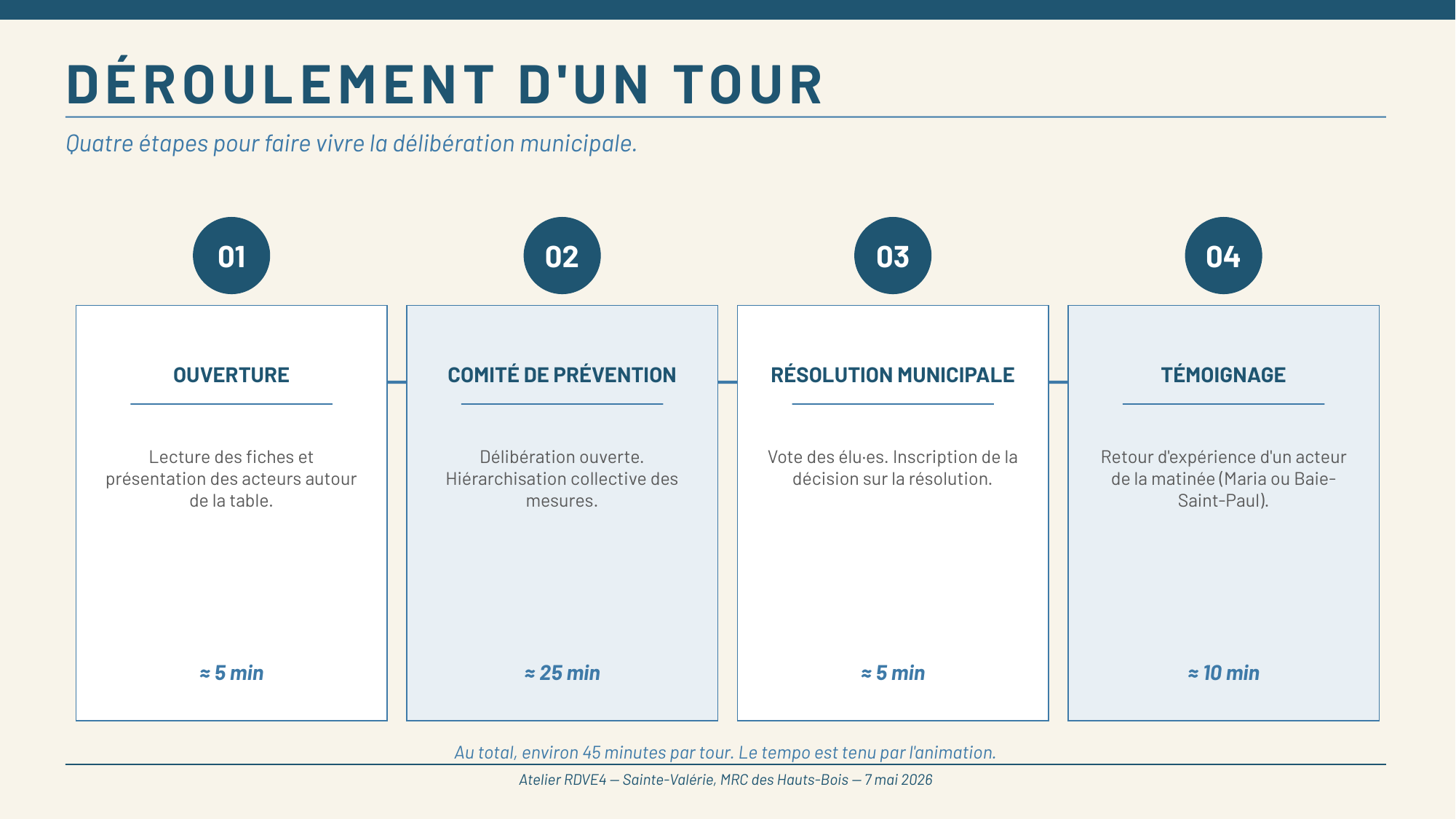

DÉROULEMENT D'UN TOUR

Quatre étapes pour faire vivre la délibération municipale.

01
02
03
04

OUVERTURE
COMITÉ DE PRÉVENTION
RÉSOLUTION MUNICIPALE
TÉMOIGNAGE

Lecture des fiches et présentation des acteurs autour de la table.
Délibération ouverte. Hiérarchisation collective des mesures.
Vote des élu·es. Inscription de la décision sur la résolution.
Retour d'expérience d'un acteur de la matinée (Maria ou Baie-Saint-Paul).
≈ 5 min
≈ 25 min
≈ 5 min
≈ 10 min
Au total, environ 45 minutes par tour. Le tempo est tenu par l'animation.

Atelier RDVE4 — Sainte-Valérie, MRC des Hauts-Bois — 7 mai 2026